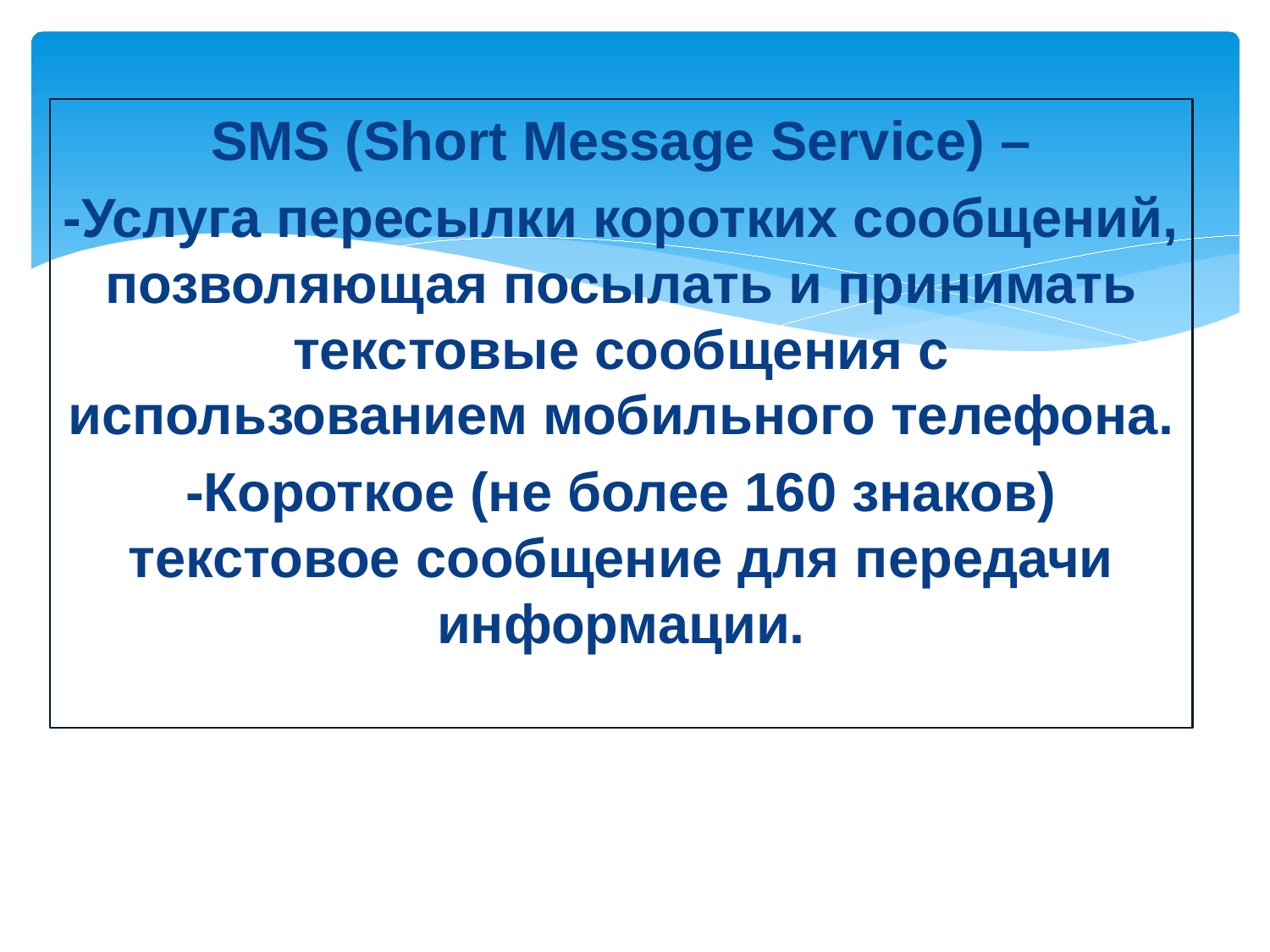

SMS (Short Message Service) –
-Услуга пересылки коротких сообщений, позволяющая посылать и принимать текстовые сообщения с использованием мобильного телефона.
-Короткое (не более 160 знаков) текстовое сообщение для передачи информации.